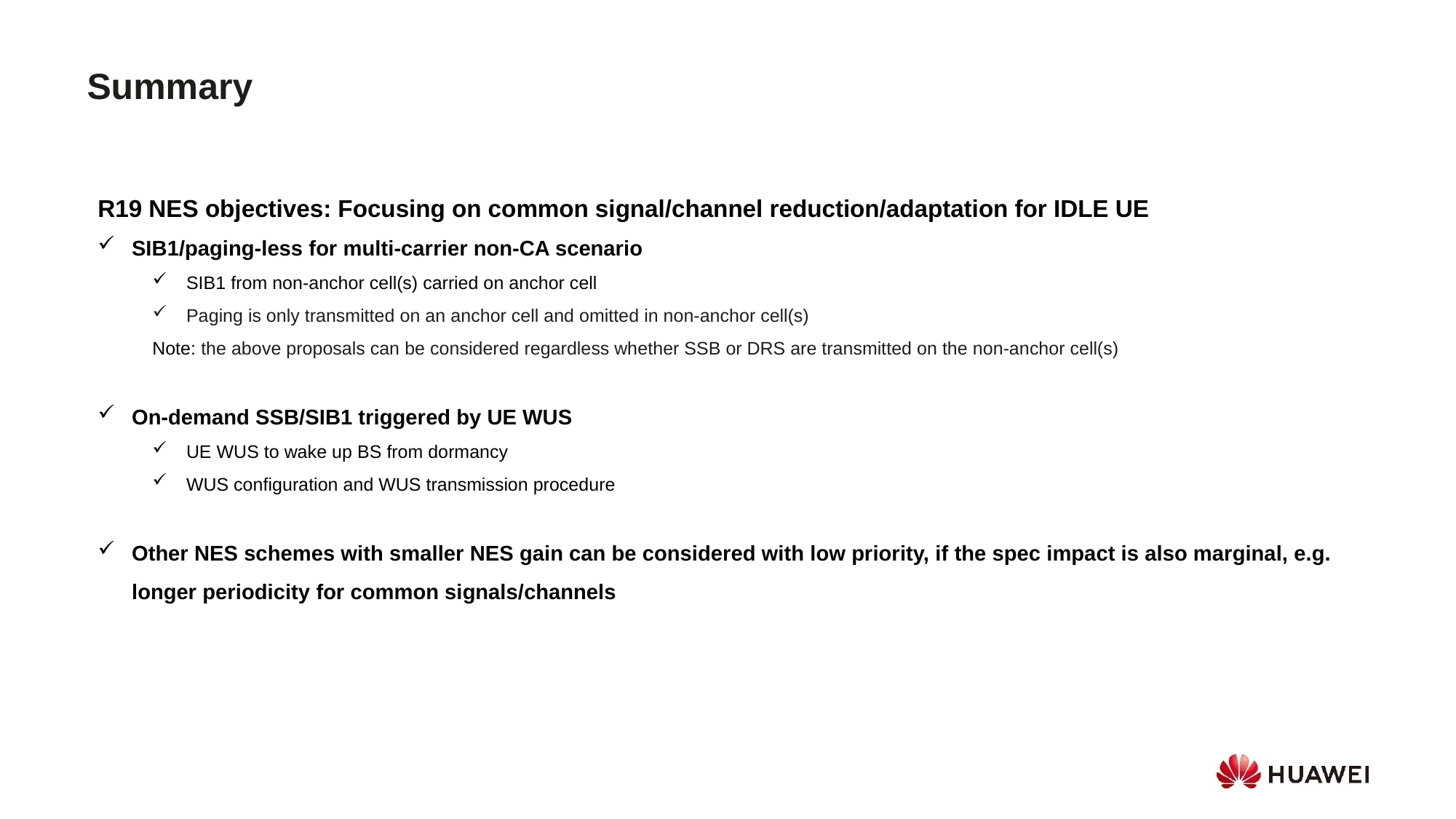

Summary
R19 NES objectives: Focusing on common signal/channel reduction/adaptation for IDLE UE
SIB1/paging-less for multi-carrier non-CA scenario
SIB1 from non-anchor cell(s) carried on anchor cell
Paging is only transmitted on an anchor cell and omitted in non-anchor cell(s)
Note: the above proposals can be considered regardless whether SSB or DRS are transmitted on the non-anchor cell(s)

On-demand SSB/SIB1 triggered by UE WUS
UE WUS to wake up BS from dormancy
WUS configuration and WUS transmission procedure

Other NES schemes with smaller NES gain can be considered with low priority, if the spec impact is also marginal, e.g. longer periodicity for common signals/channels